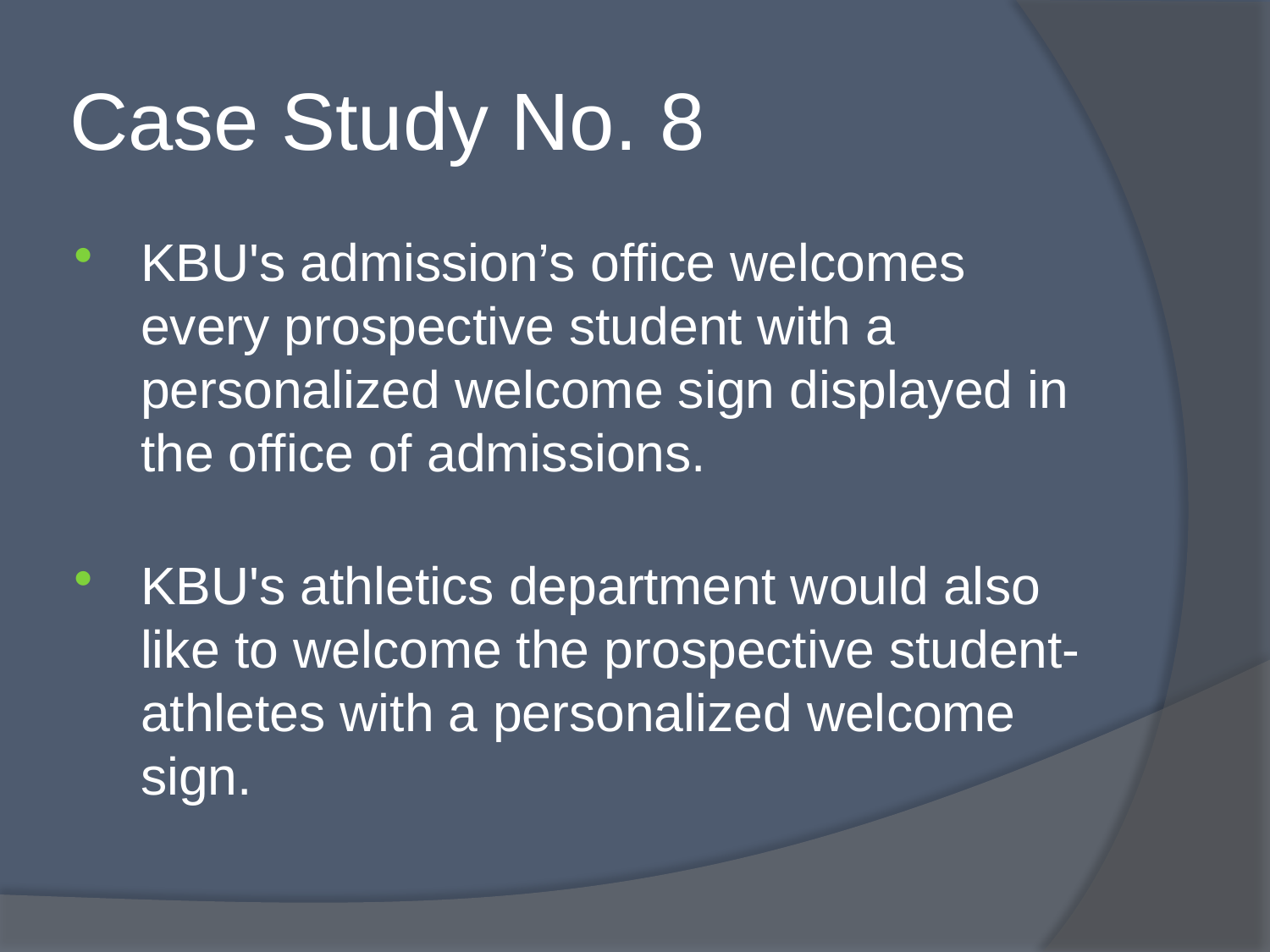

# Case Study No. 8
KBU's admission’s office welcomes every prospective student with a personalized welcome sign displayed in the office of admissions.

KBU's athletics department would also like to welcome the prospective student-athletes with a personalized welcome sign.